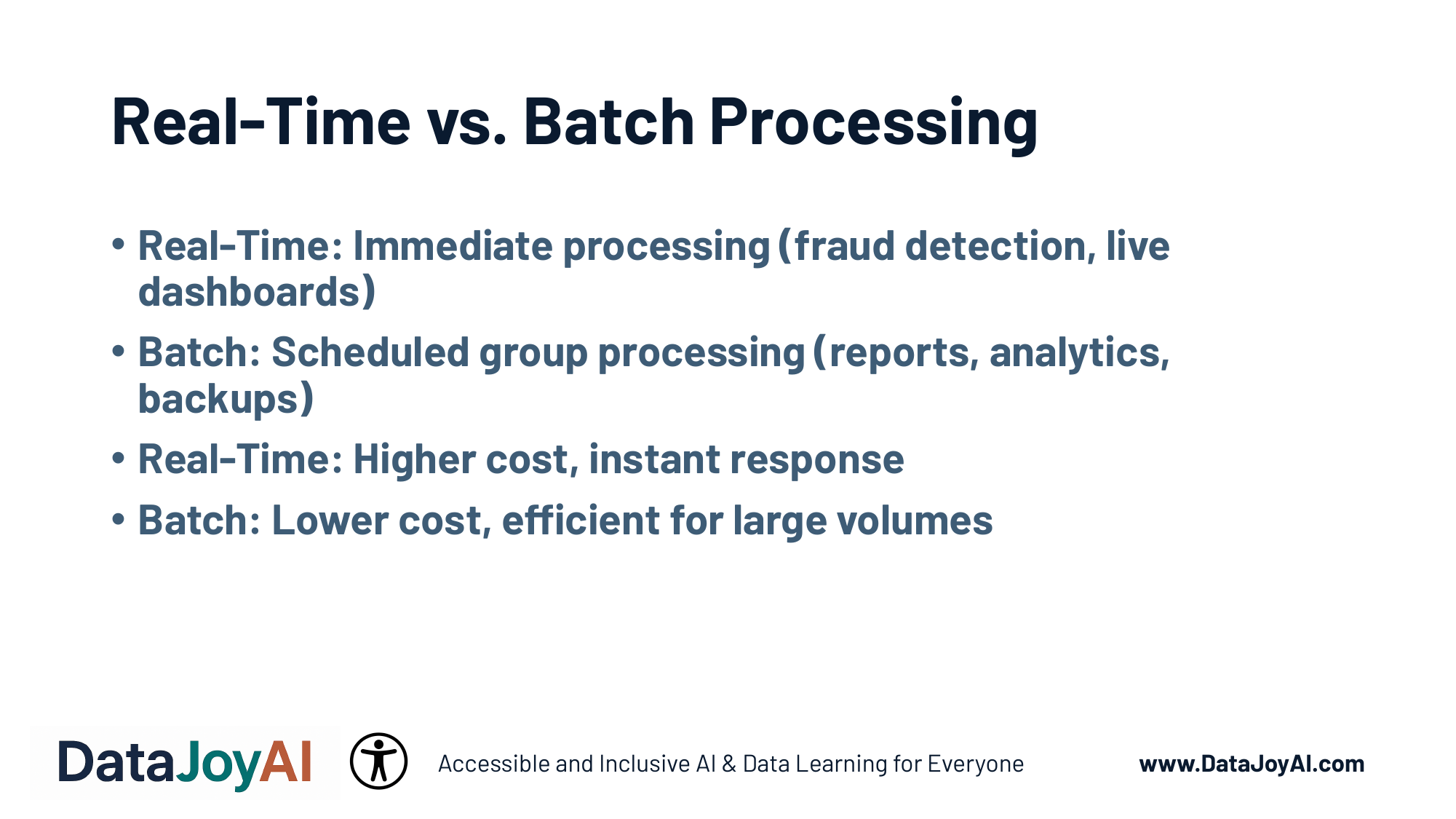

# Real-Time vs. Batch Processing
Real-Time: Immediate processing (fraud detection, live dashboards)
Batch: Scheduled group processing (reports, analytics, backups)
Real-Time: Higher cost, instant response
Batch: Lower cost, efficient for large volumes